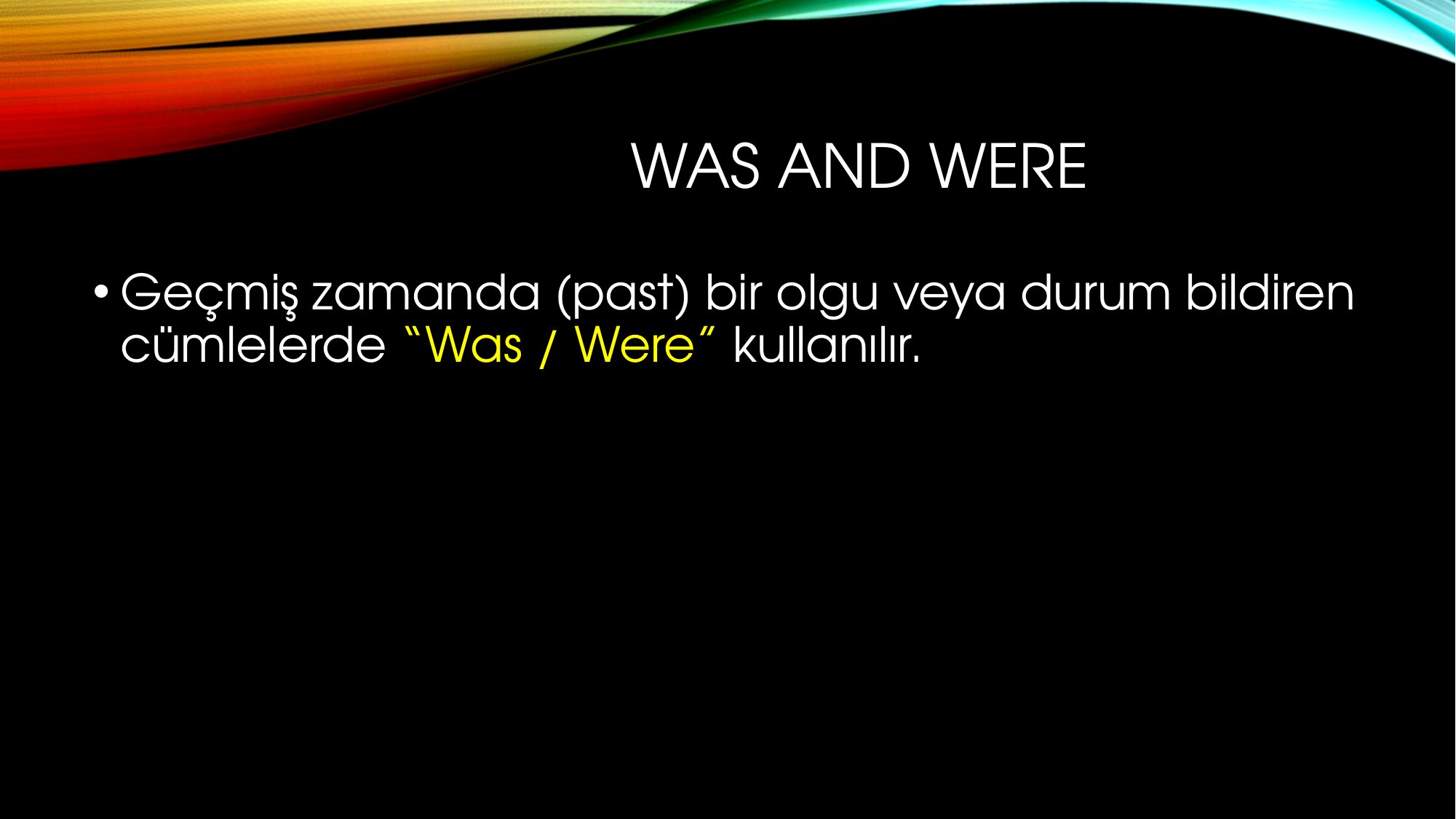

# WAS AND WERE
Geçmiş zamanda (past) bir olgu veya durum bildiren cümlelerde “Was / Were” kullanılır.